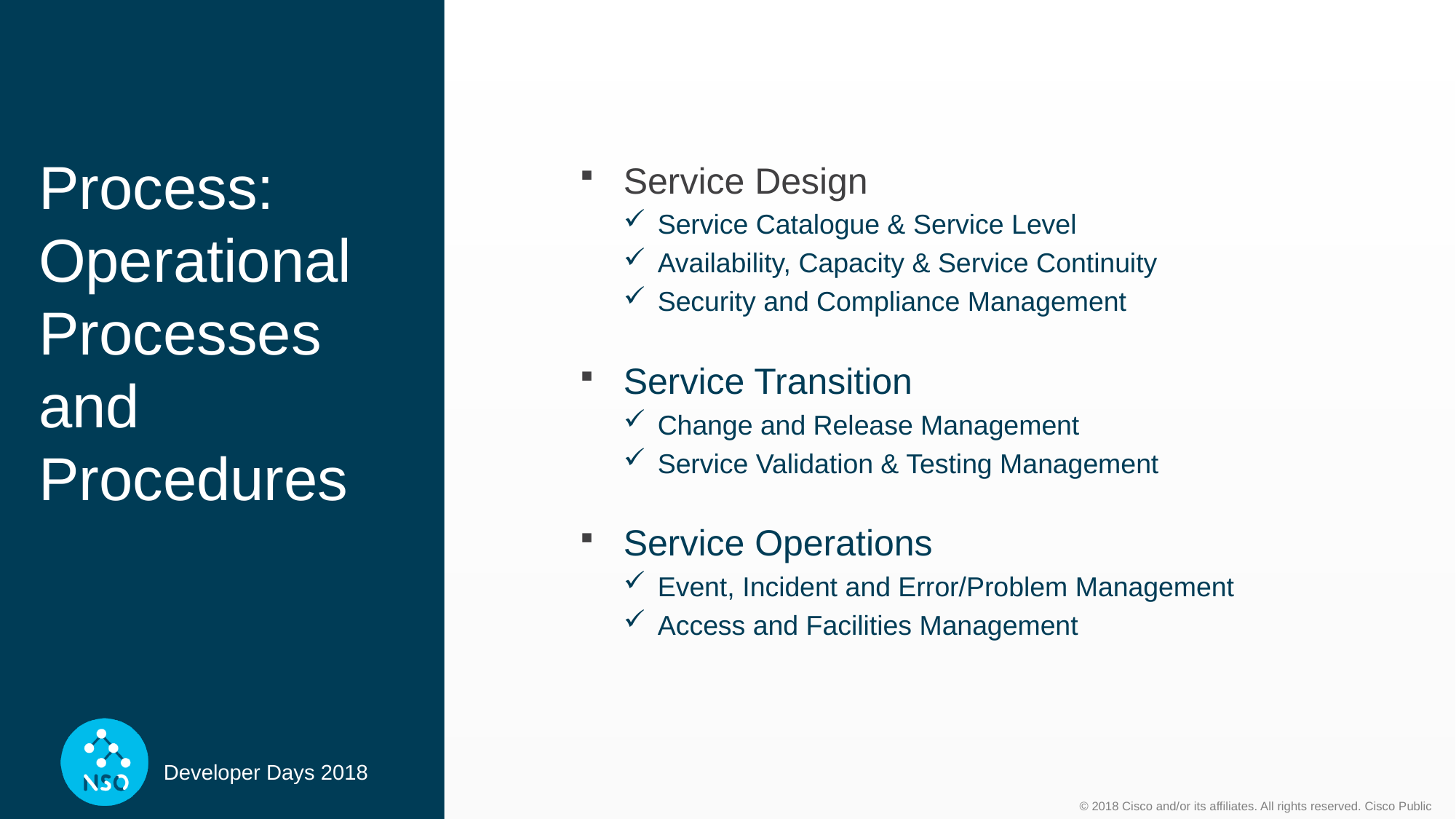

Service Design
Service Catalogue & Service Level
Availability, Capacity & Service Continuity
Security and Compliance Management
Service Transition
Change and Release Management
Service Validation & Testing Management
Service Operations
Event, Incident and Error/Problem Management
Access and Facilities Management
# Process: Operational Processes and Procedures